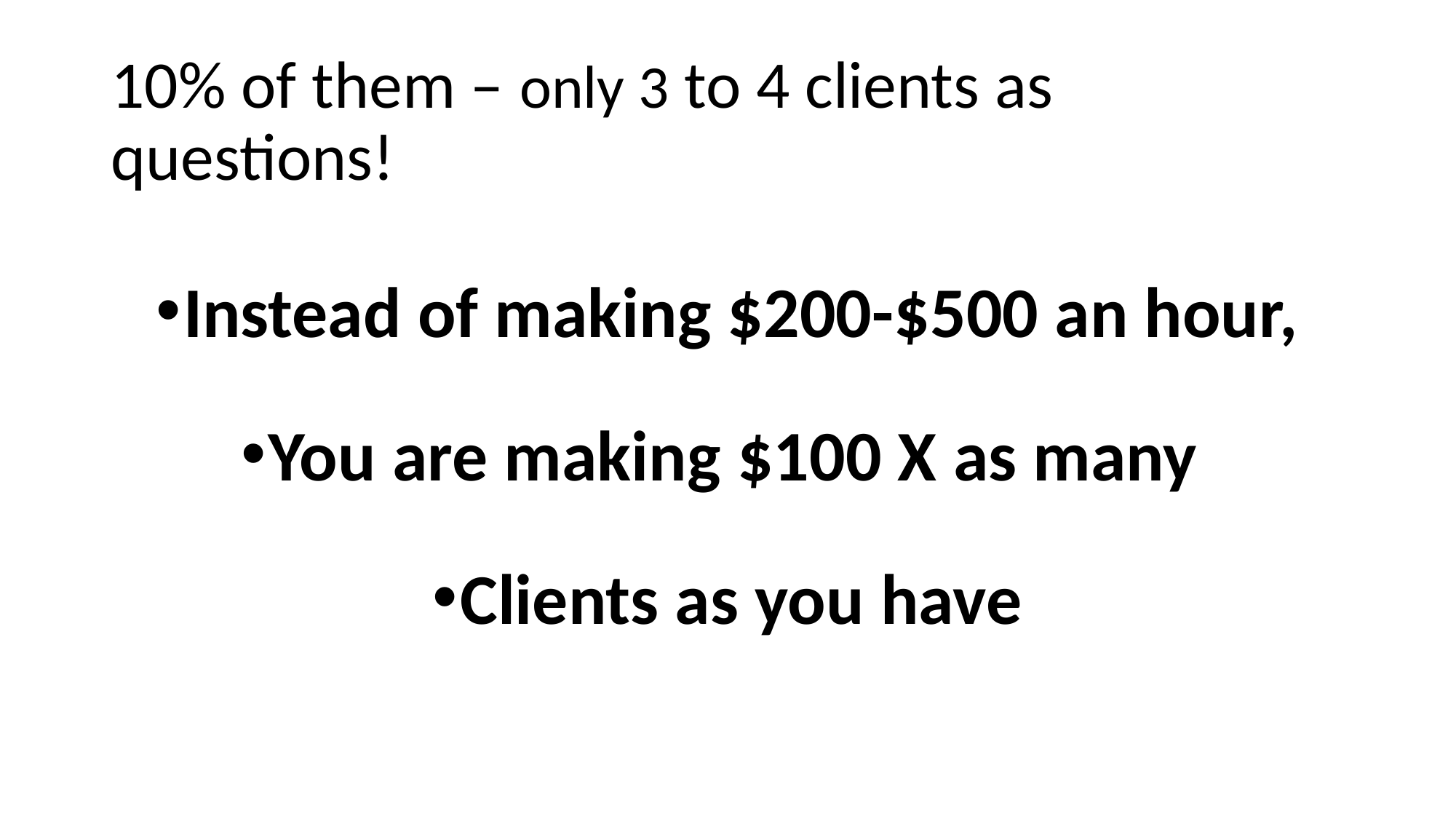

# 10% of them – only 3 to 4 clients as questions!
Instead of making $200-$500 an hour,
You are making $100 X as many
Clients as you have